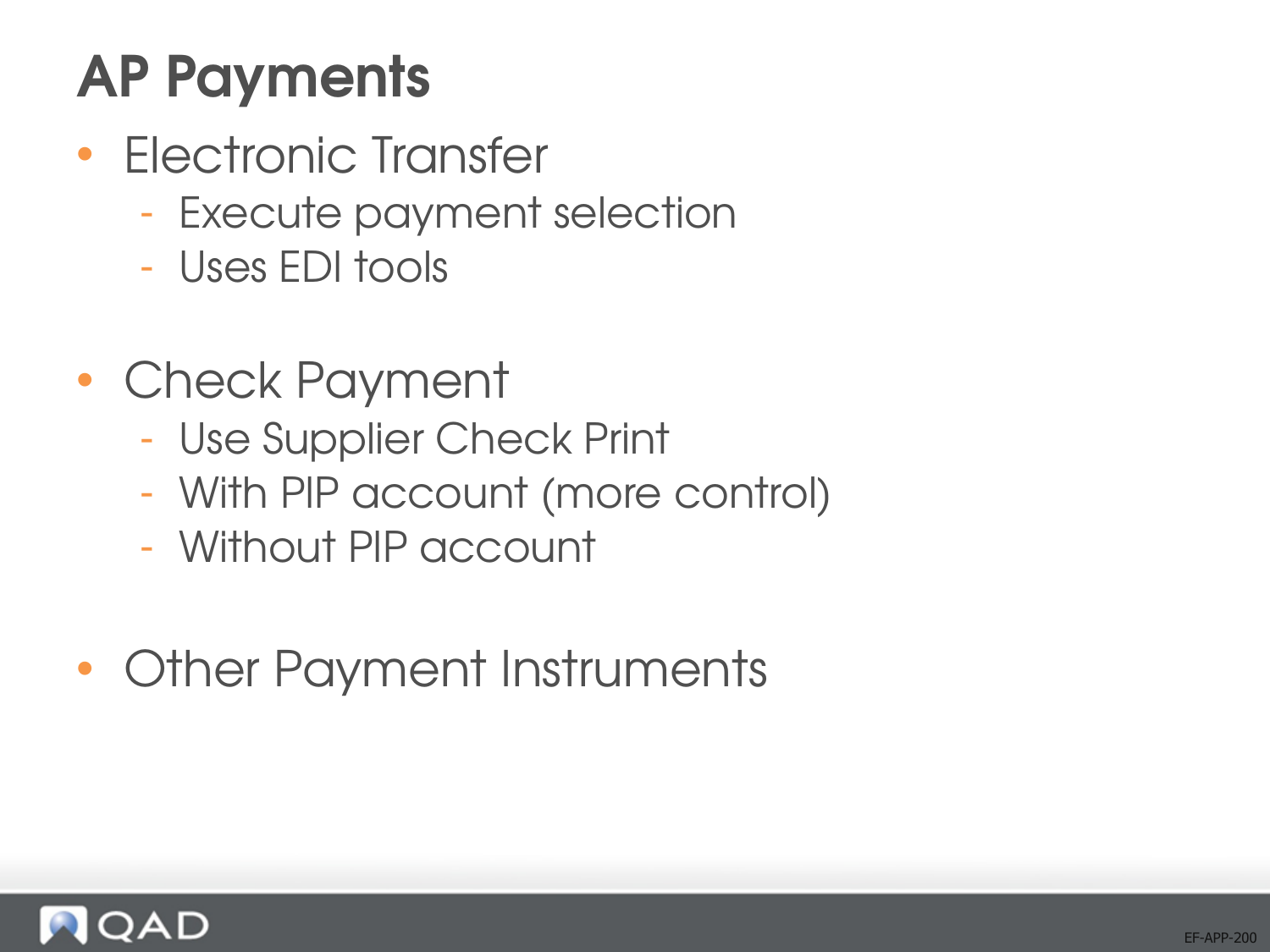

# AP Payments
Electronic Transfer
Execute payment selection
Uses EDI tools

Check Payment
Use Supplier Check Print
With PIP account (more control)
Without PIP account

Other Payment Instruments
EF-APP-200